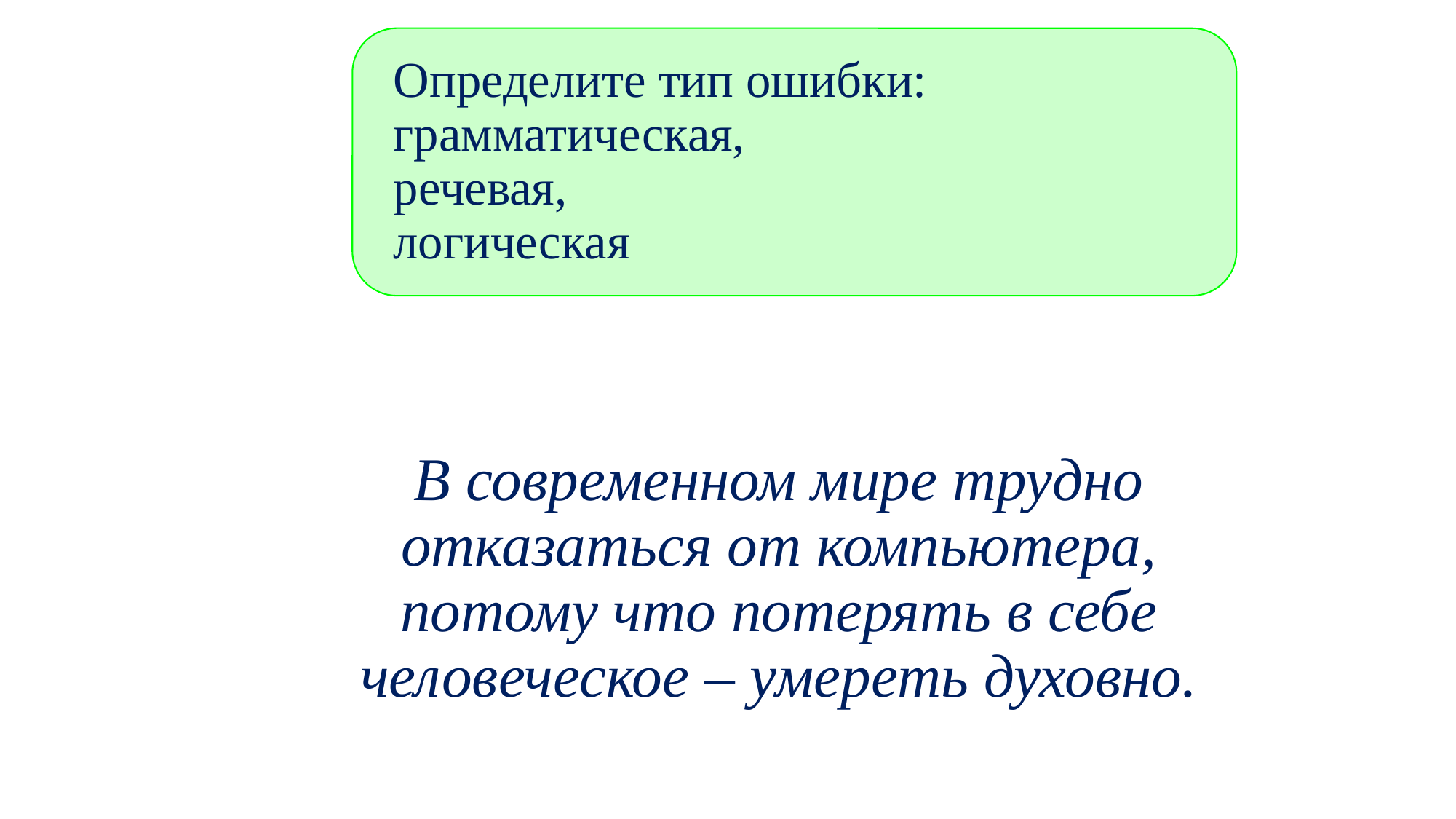

Определите тип ошибки:
грамматическая,
речевая,
логическая
В современном мире трудно отказаться от компьютера, потому что потерять в себе человеческое – умереть духовно.